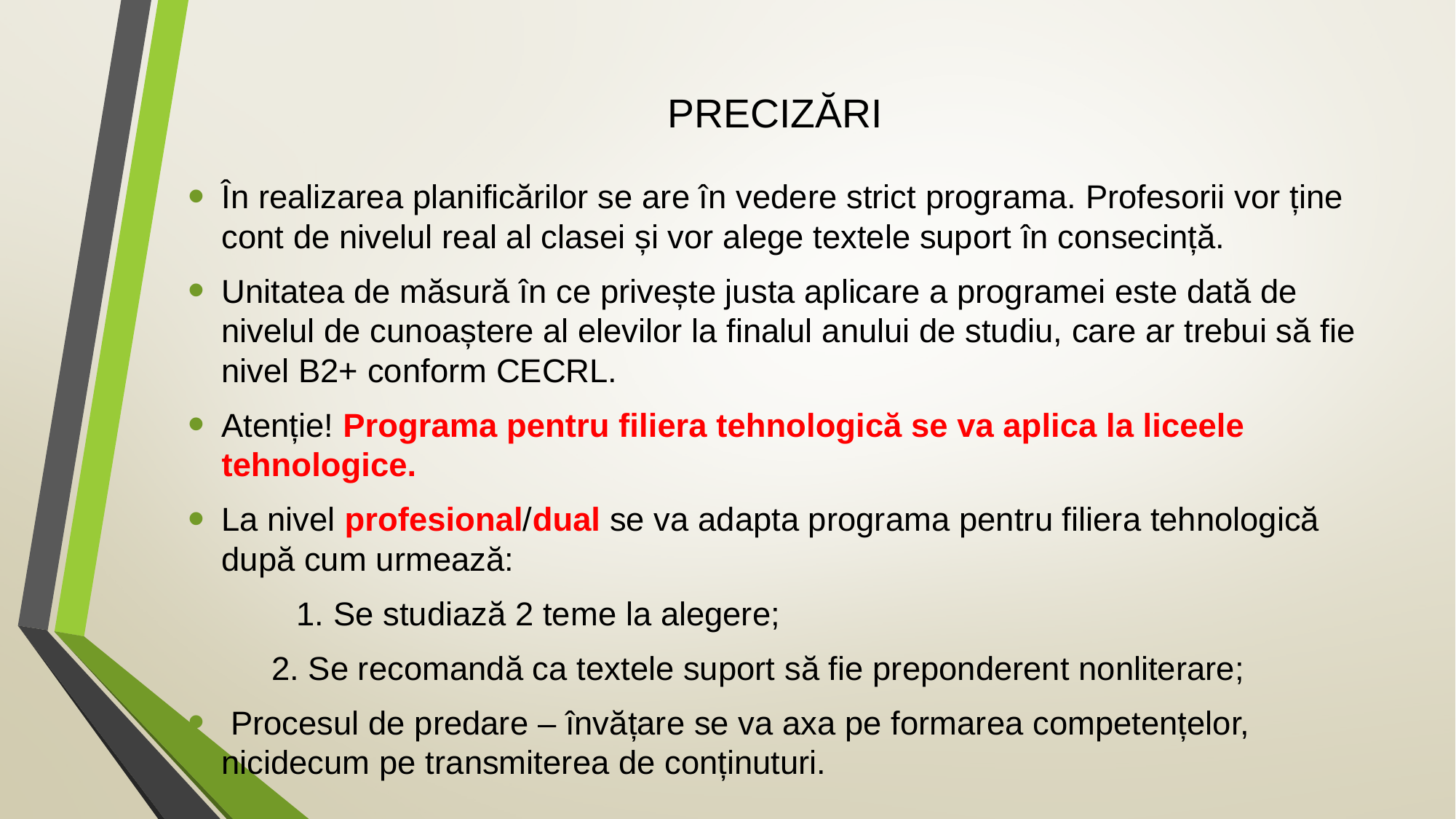

# PRECIZĂRI
În realizarea planificărilor se are în vedere strict programa. Profesorii vor ține cont de nivelul real al clasei și vor alege textele suport în consecință.
Unitatea de măsură în ce privește justa aplicare a programei este dată de nivelul de cunoaștere al elevilor la finalul anului de studiu, care ar trebui să fie nivel B2+ conform CECRL.
Atenție! Programa pentru filiera tehnologică se va aplica la liceele tehnologice.
La nivel profesional/dual se va adapta programa pentru filiera tehnologică după cum urmează:
	 1. Se studiază 2 teme la alegere;
         2. Se recomandă ca textele suport să fie preponderent nonliterare;
 Procesul de predare – învățare se va axa pe formarea competențelor, nicidecum pe transmiterea de conținuturi.